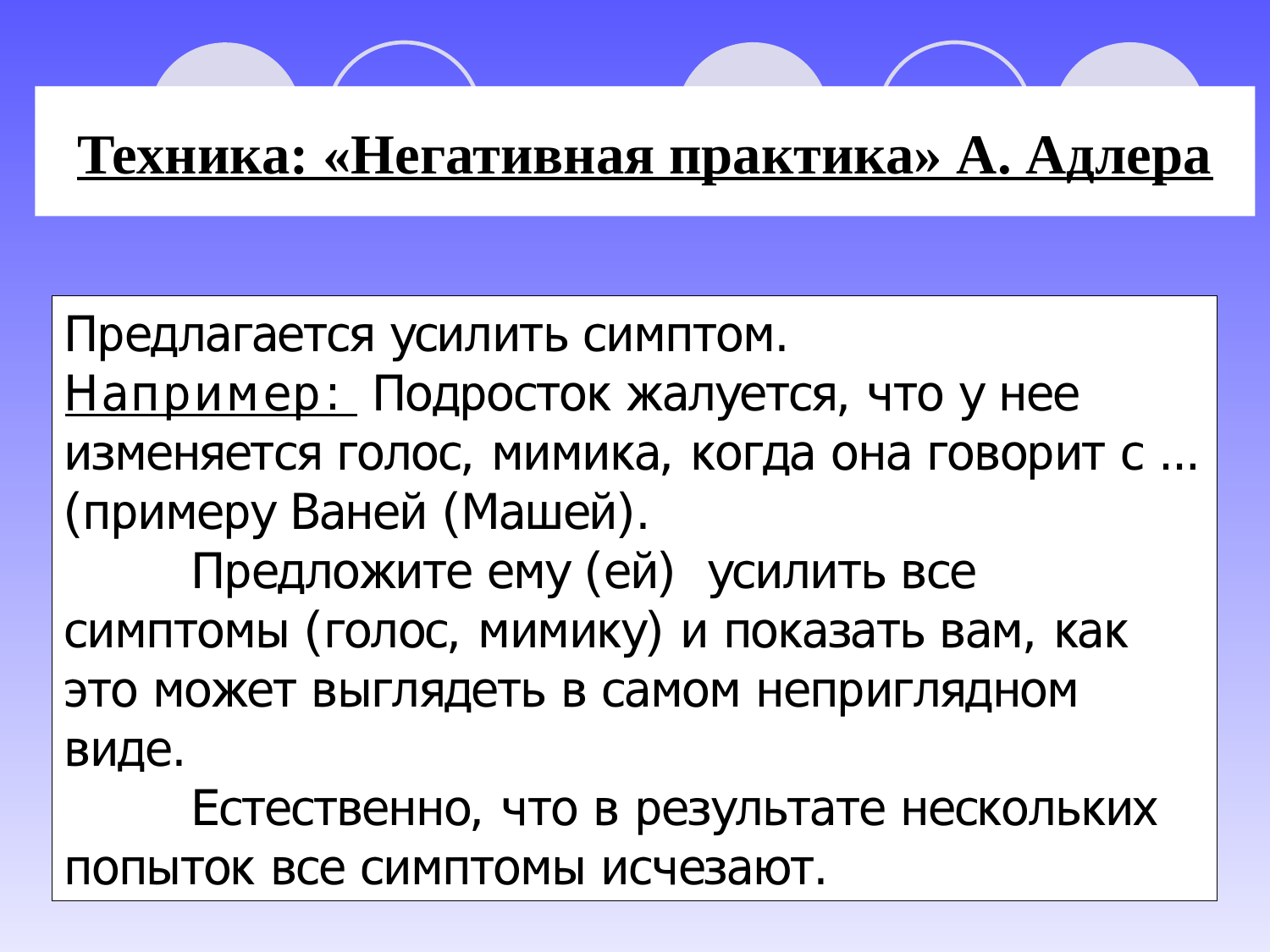

# Техника: «Негативная практика» А. Адлера
Предлагается усилить симптом.
Например:  Подросток жалуется, что у нее изменяется голос, мимика, когда она говорит с …(примеру Ваней (Машей).
	Предложите ему (ей)  усилить все симптомы (голос, мимику) и показать вам, как это может выглядеть в самом неприглядном виде.
	Естественно, что в результате нескольких попыток все симптомы исчезают.